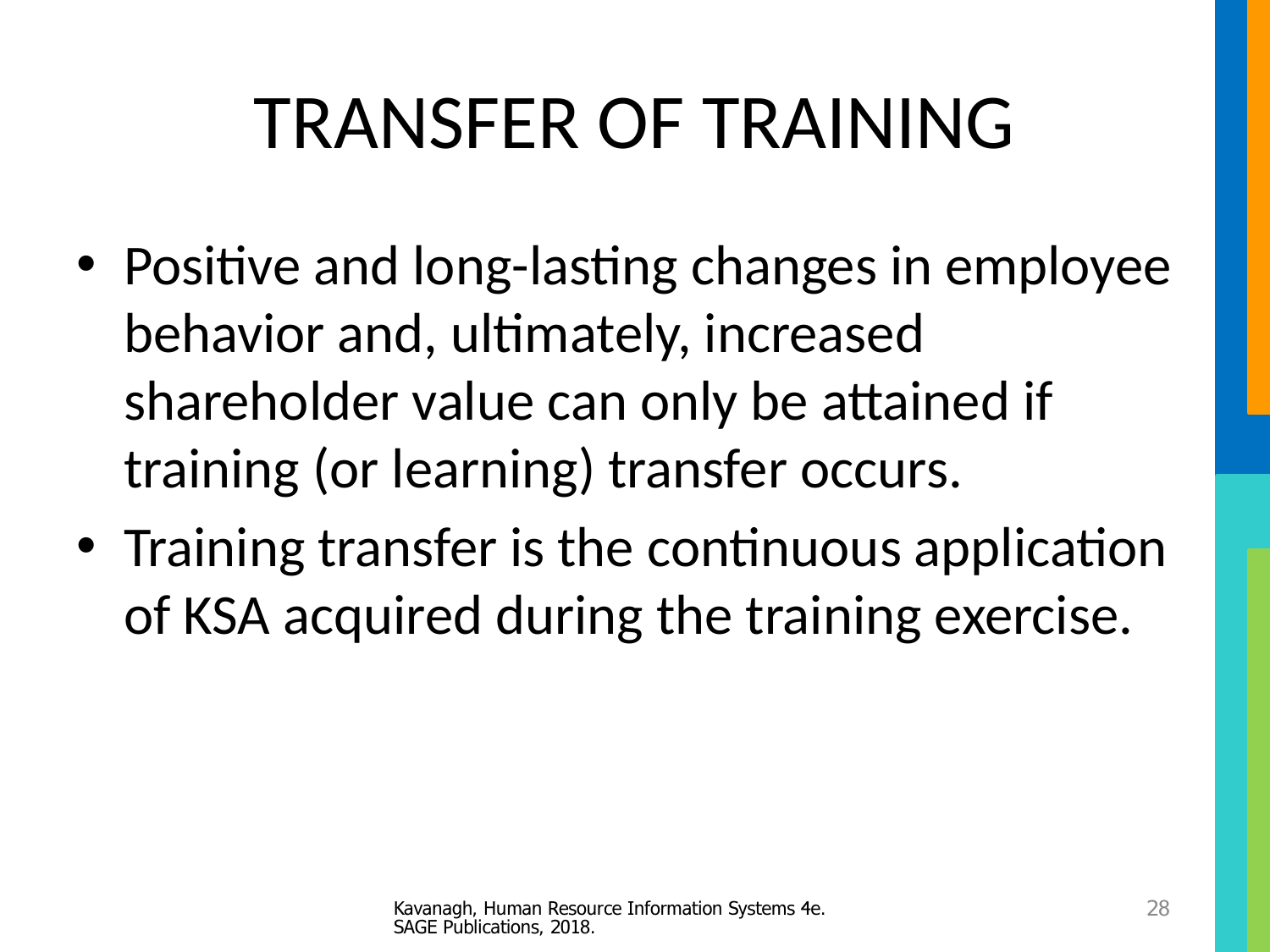

# TRANSFER OF TRAINING
Positive and long-lasting changes in employee behavior and, ultimately, increased shareholder value can only be attained if training (or learning) transfer occurs.
Training transfer is the continuous application of KSA acquired during the training exercise.
Kavanagh, Human Resource Information Systems 4e. SAGE Publications, 2018.
28